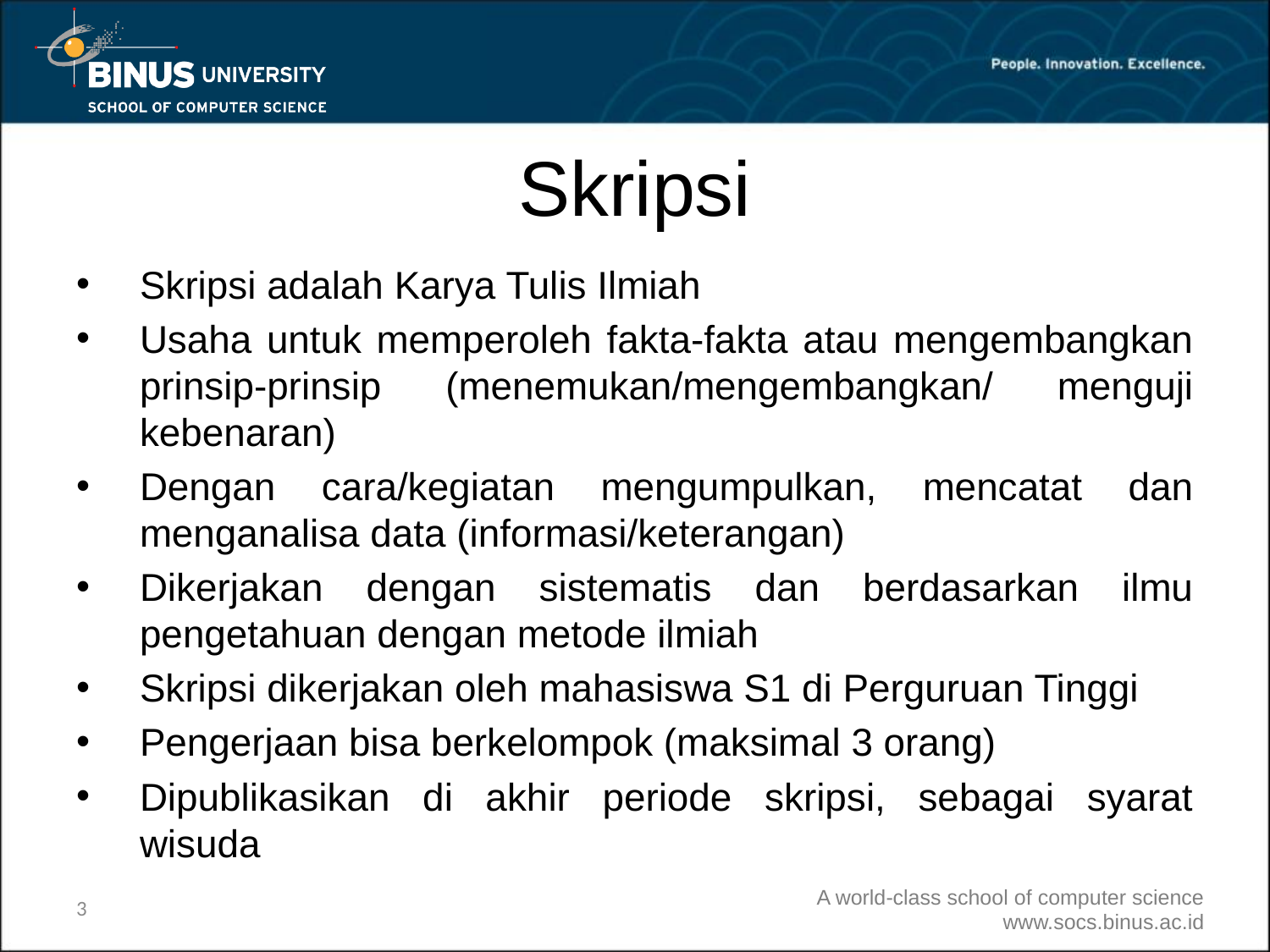

# Skripsi
Skripsi adalah Karya Tulis Ilmiah
Usaha untuk memperoleh fakta-fakta atau mengembangkan prinsip-prinsip (menemukan/mengembangkan/ menguji kebenaran)
Dengan cara/kegiatan mengumpulkan, mencatat dan menganalisa data (informasi/keterangan)
Dikerjakan dengan sistematis dan berdasarkan ilmu pengetahuan dengan metode ilmiah
Skripsi dikerjakan oleh mahasiswa S1 di Perguruan Tinggi
Pengerjaan bisa berkelompok (maksimal 3 orang)
Dipublikasikan di akhir periode skripsi, sebagai syarat wisuda

3